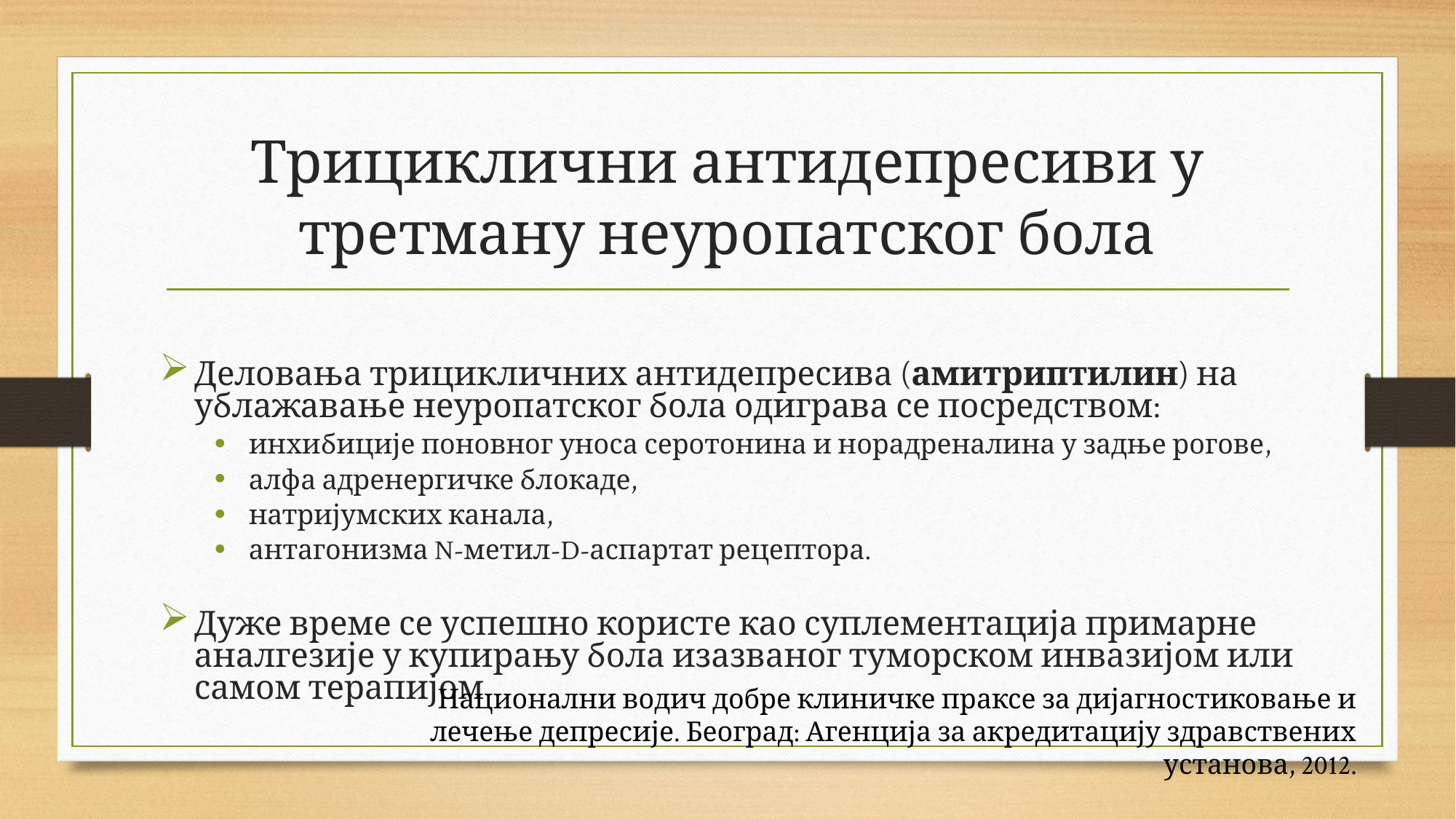

# Трициклични антидепресиви у третману неуропатског бола

Деловања трицикличних антидепресива (амитриптилин) на ублажавање неуропатског бола одиграва се посредством:
инхибиције поновног уноса серотонина и норадреналина у задње рогове,
алфа адренергичке блокаде,
натријумских канала,
антагонизма N-метил-D-аспартат рецептора.

Дуже време се успешно користе као суплементација примарне аналгезије у купирању бола изазваног туморском инвазијом или самом терапијом
Национални водич добре клиничке праксе за дијагностиковање и лечење депресије. Београд: Агенција за акредитацију здравствених установа, 2012.